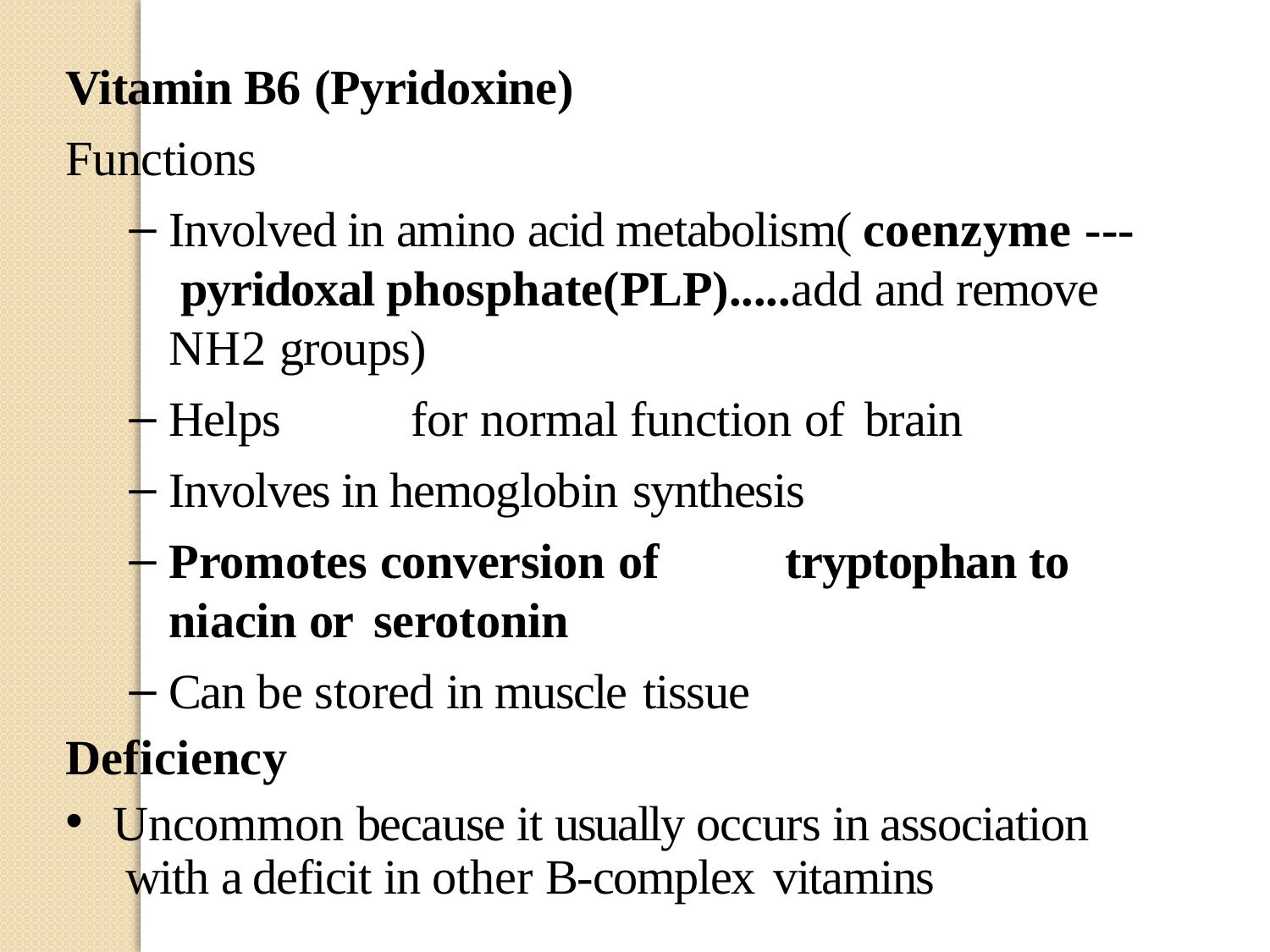

Vitamin B6 (Pyridoxine)
Functions
Involved in amino acid metabolism( coenzyme ---  pyridoxal phosphate(PLP).....add and remove  NH2 groups)
Helps	for normal function of brain
Involves in hemoglobin synthesis
Promotes conversion of	tryptophan to niacin or  serotonin
Can be stored in muscle tissue
Deficiency
Uncommon because it usually occurs in association  with a deficit in other B-complex vitamins